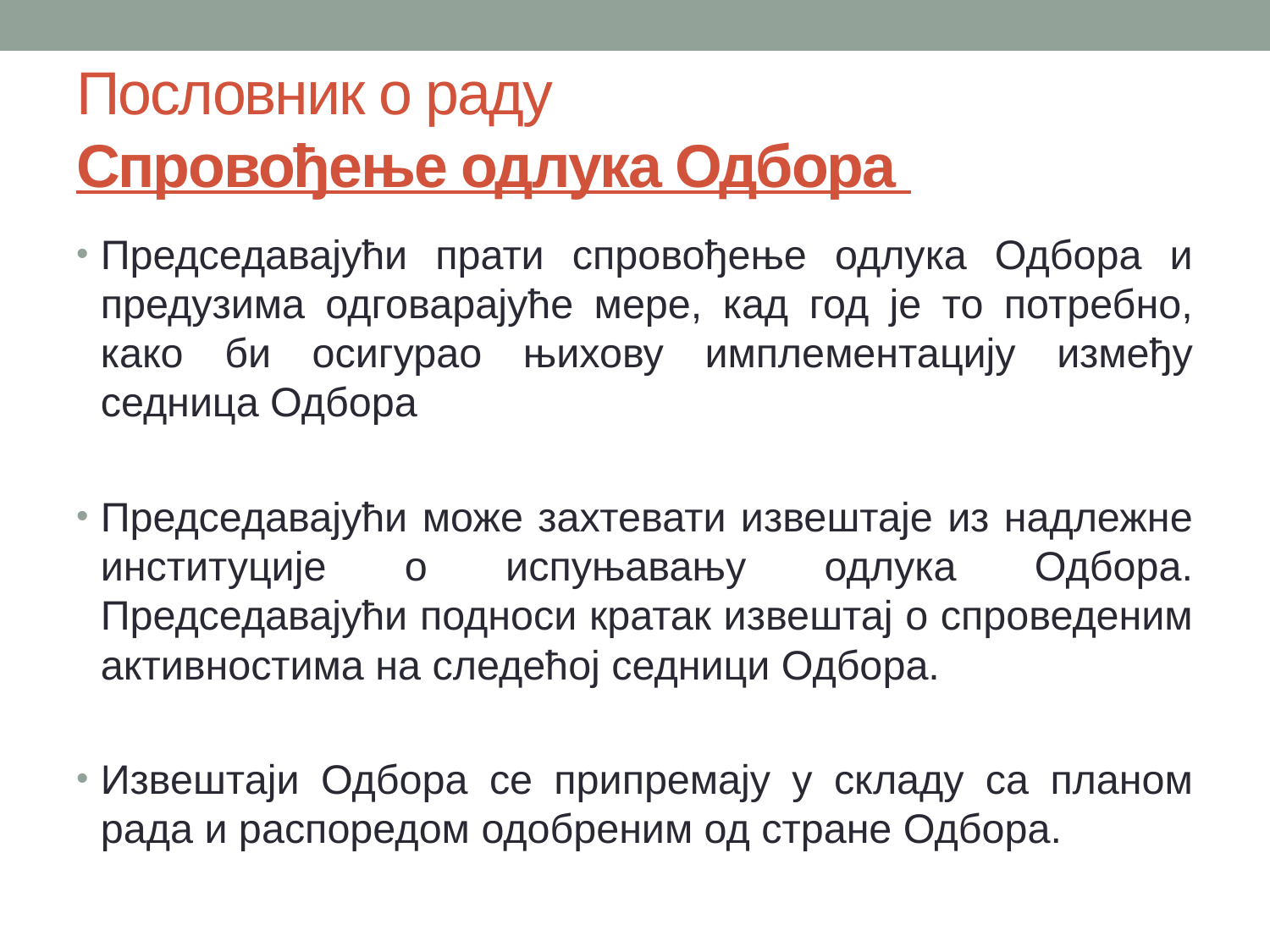

# Пословник о раду Спровођење одлука Одбора
Председавајући прати спровођење одлука Одбора и предузима одговарајуће мере, кад год је то потребно, како би осигурао њихову имплементацију између седница Одбора

Председавајући може захтевати извештаје из надлежне институције о испуњавању одлука Одбора. Председавајући подноси кратак извештај о спроведеним активностима на следећој седници Одбора.

Извештаји Одбора се припремају у складу са планом рада и распоредом одобреним од стране Одбора.